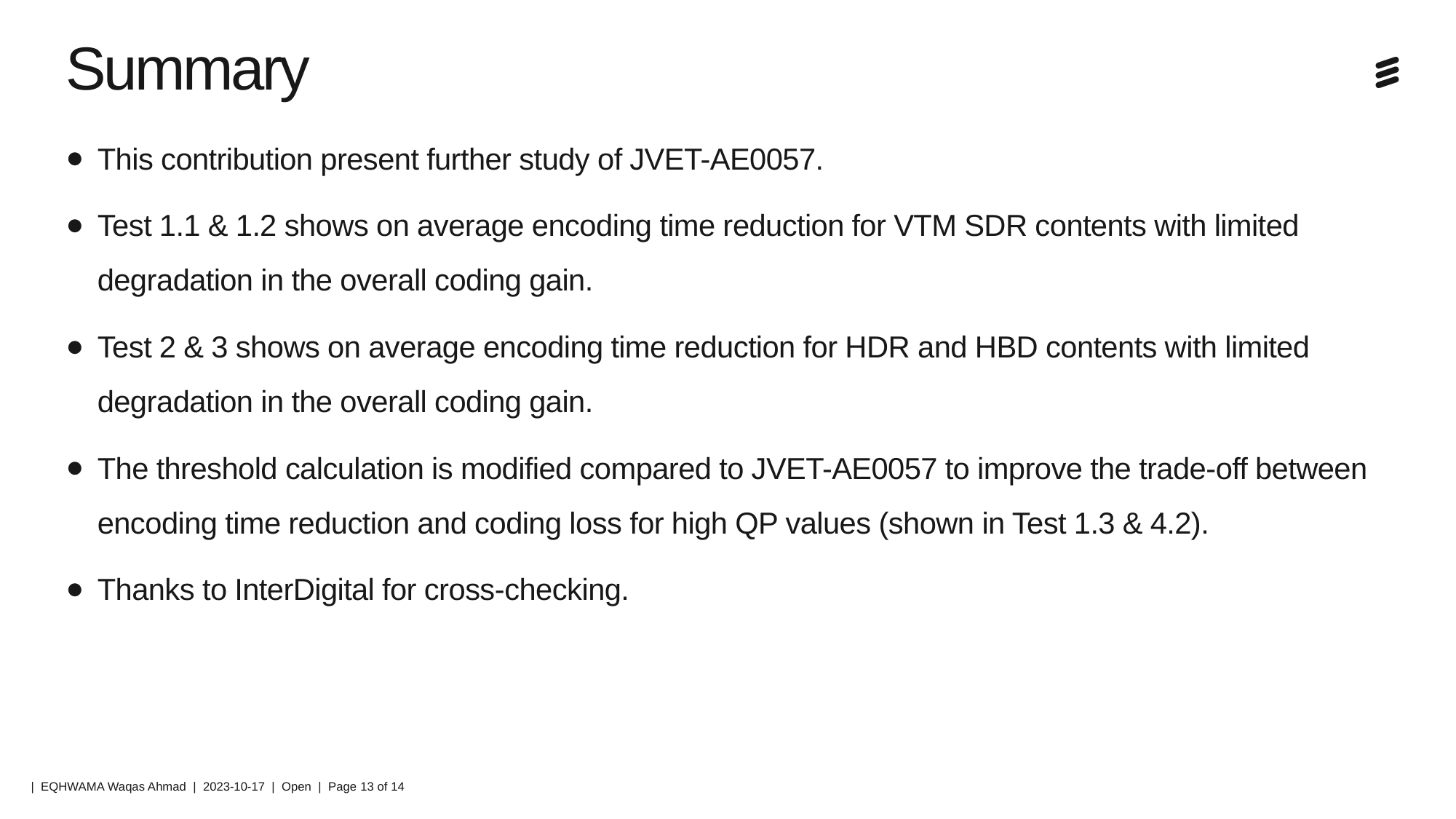

# Summary
This contribution present further study of JVET-AE0057.
Test 1.1 & 1.2 shows on average encoding time reduction for VTM SDR contents with limited degradation in the overall coding gain.
Test 2 & 3 shows on average encoding time reduction for HDR and HBD contents with limited degradation in the overall coding gain.
The threshold calculation is modified compared to JVET-AE0057 to improve the trade-off between encoding time reduction and coding loss for high QP values (shown in Test 1.3 & 4.2).
Thanks to InterDigital for cross-checking.